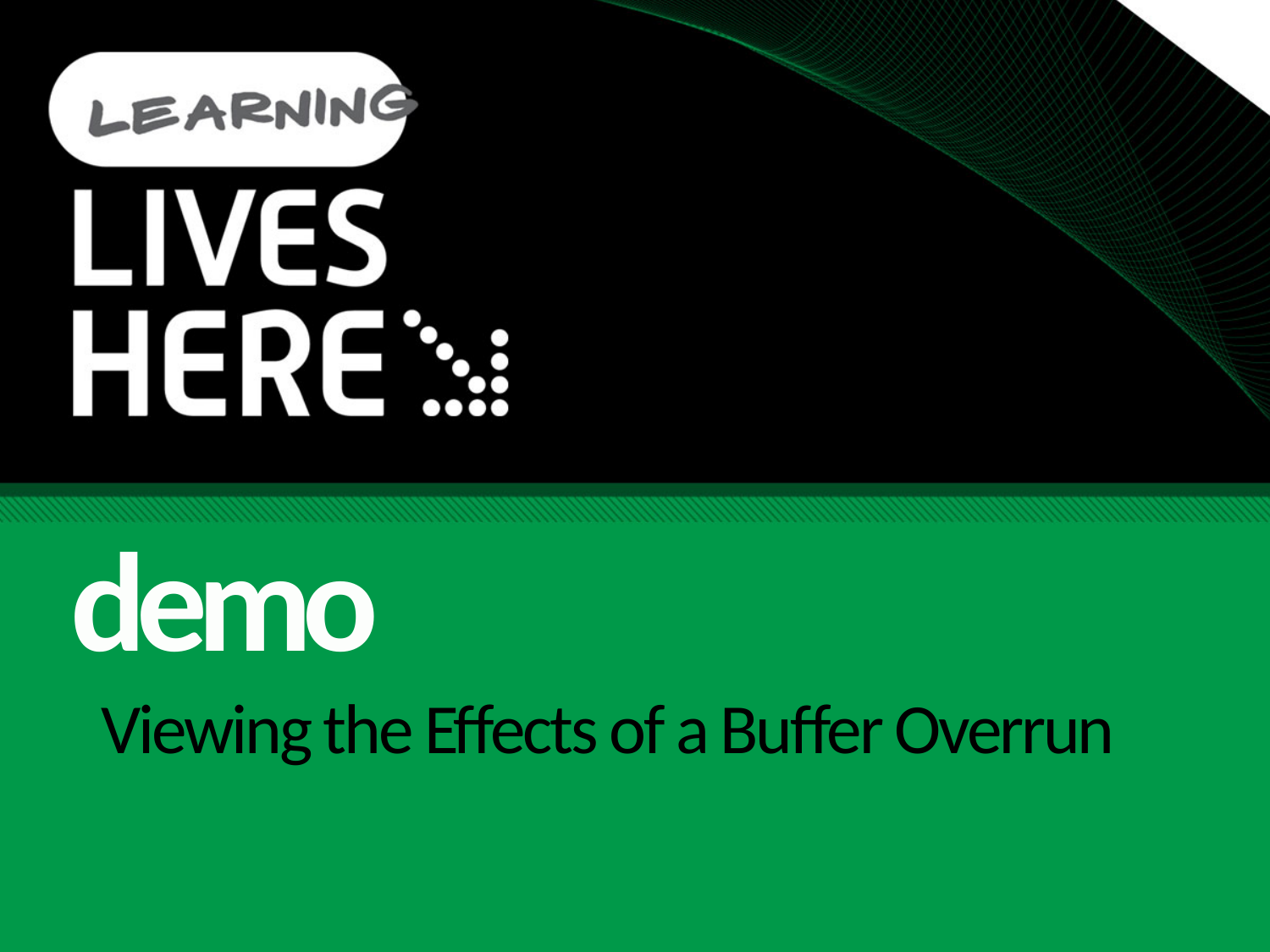

demo
# Viewing the Effects of a Buffer Overrun